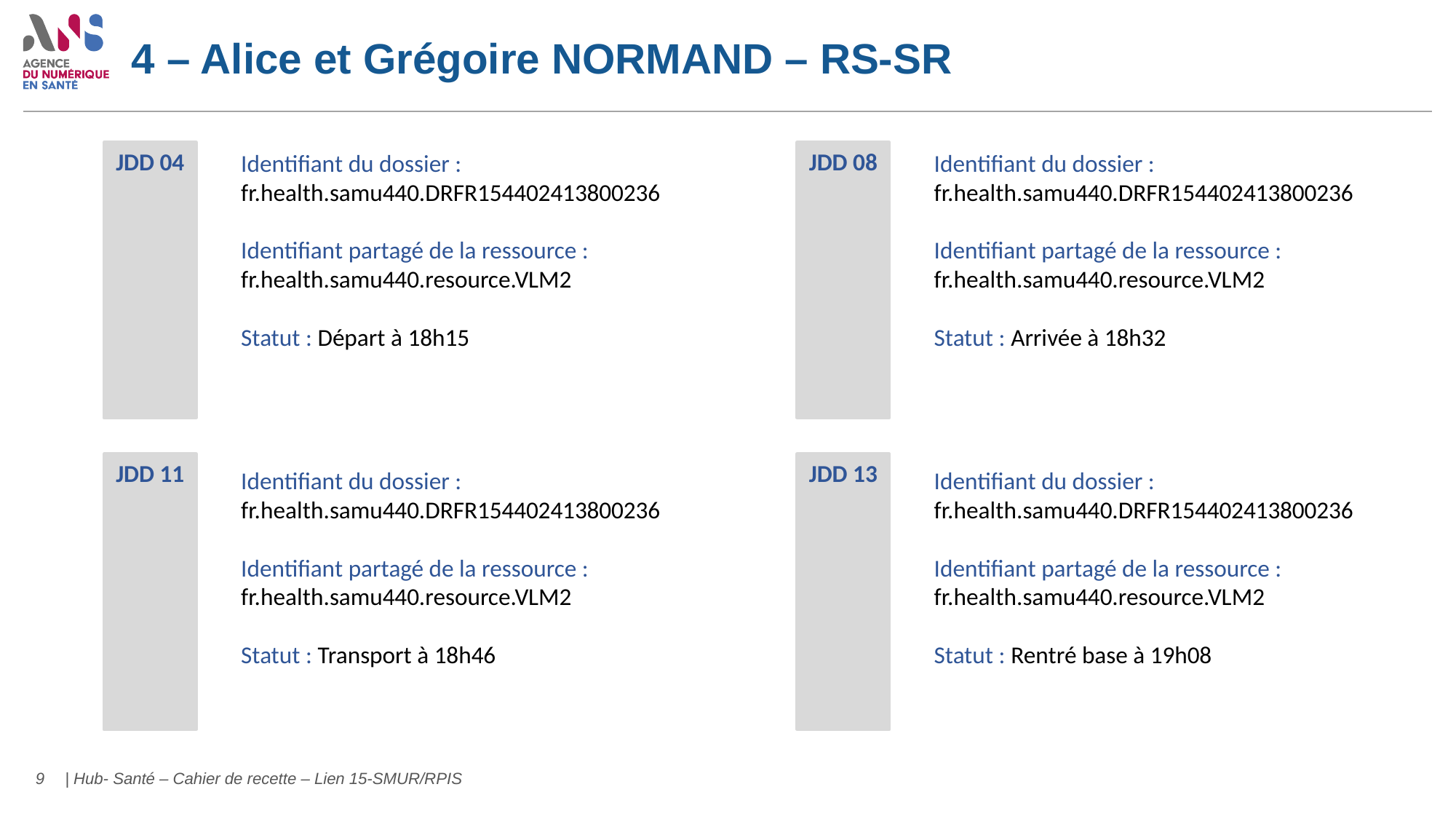

# 4 – Alice et Grégoire NORMAND – RS-SR
JDD 04
Identifiant du dossier : fr.health.samu440.DRFR154402413800236

Identifiant partagé de la ressource : fr.health.samu440.resource.VLM2

Statut : Départ à 18h15
JDD 08
Identifiant du dossier : fr.health.samu440.DRFR154402413800236

Identifiant partagé de la ressource : fr.health.samu440.resource.VLM2

Statut : Arrivée à 18h32
JDD 11
JDD 13
Identifiant du dossier : fr.health.samu440.DRFR154402413800236

Identifiant partagé de la ressource : fr.health.samu440.resource.VLM2

Statut : Transport à 18h46
Identifiant du dossier : fr.health.samu440.DRFR154402413800236

Identifiant partagé de la ressource : fr.health.samu440.resource.VLM2

Statut : Rentré base à 19h08
9
| Hub- Santé – Cahier de recette – Lien 15-SMUR/RPIS